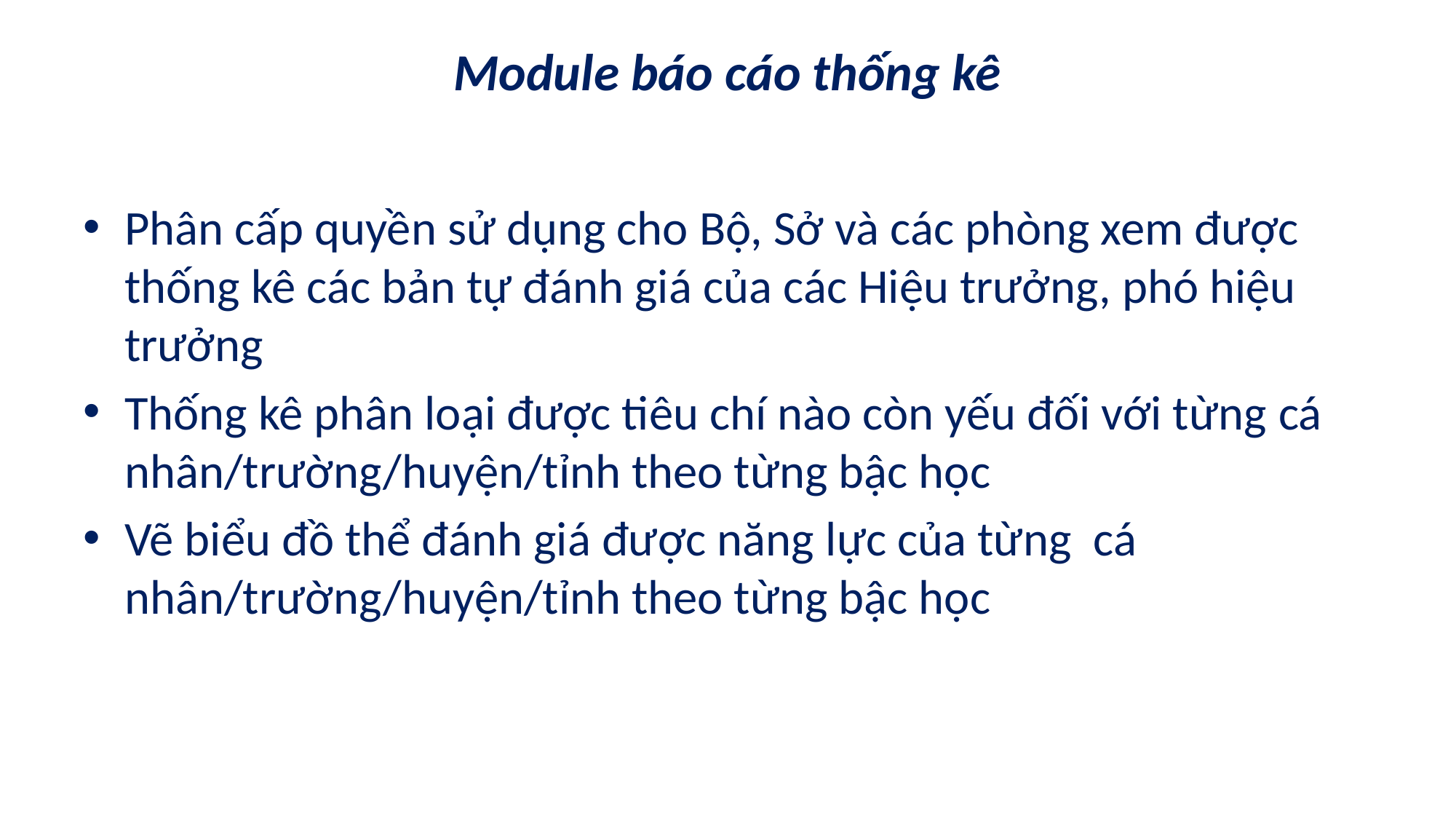

# Module báo cáo thống kê
Phân cấp quyền sử dụng cho Bộ, Sở và các phòng xem được thống kê các bản tự đánh giá của các Hiệu trưởng, phó hiệu trưởng
Thống kê phân loại được tiêu chí nào còn yếu đối với từng cá nhân/trường/huyện/tỉnh theo từng bậc học
Vẽ biểu đồ thể đánh giá được năng lực của từng  cá nhân/trường/huyện/tỉnh theo từng bậc học